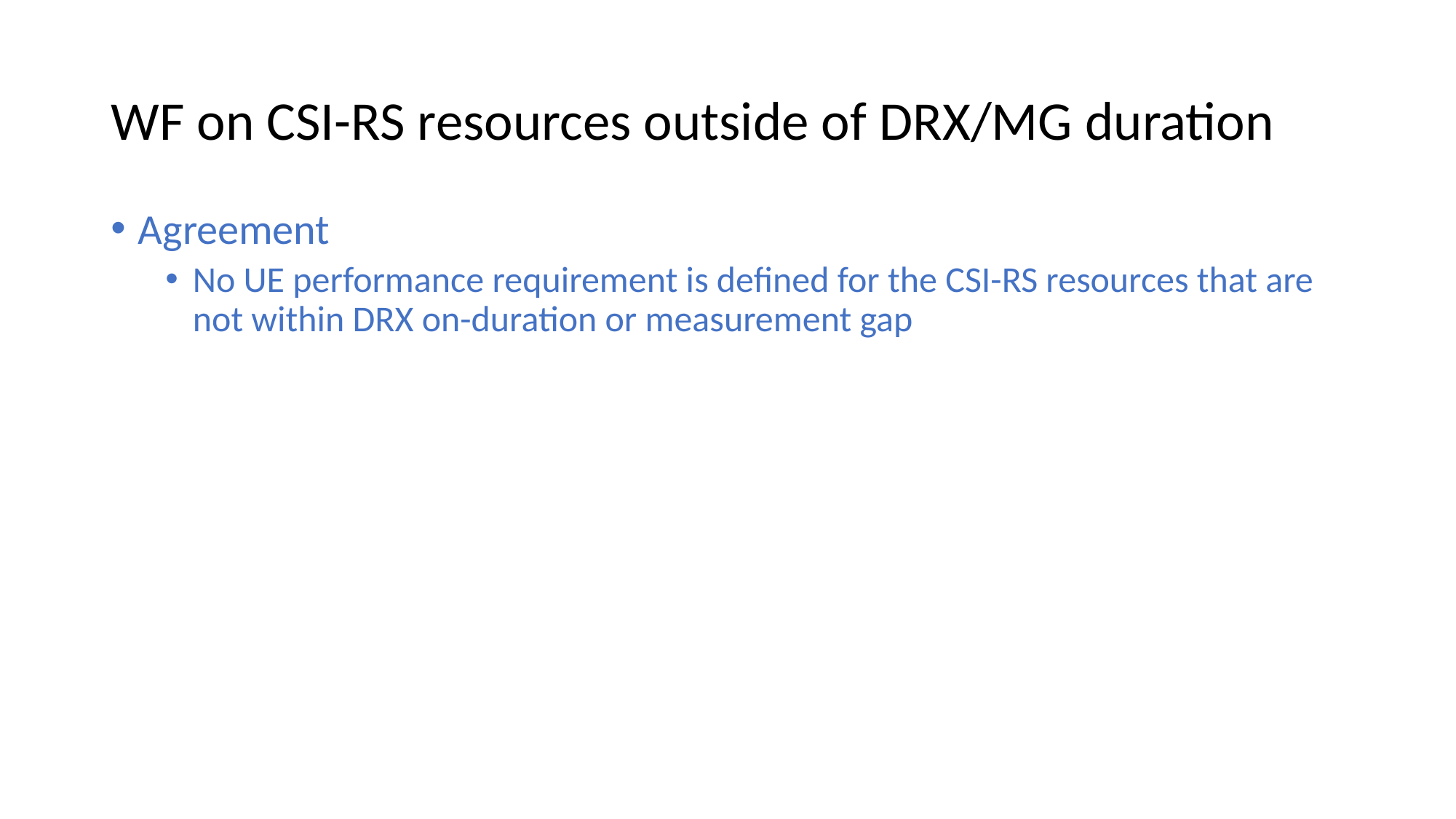

# WF on CSI-RS resources outside of DRX/MG duration
Agreement
No UE performance requirement is defined for the CSI-RS resources that are not within DRX on-duration or measurement gap